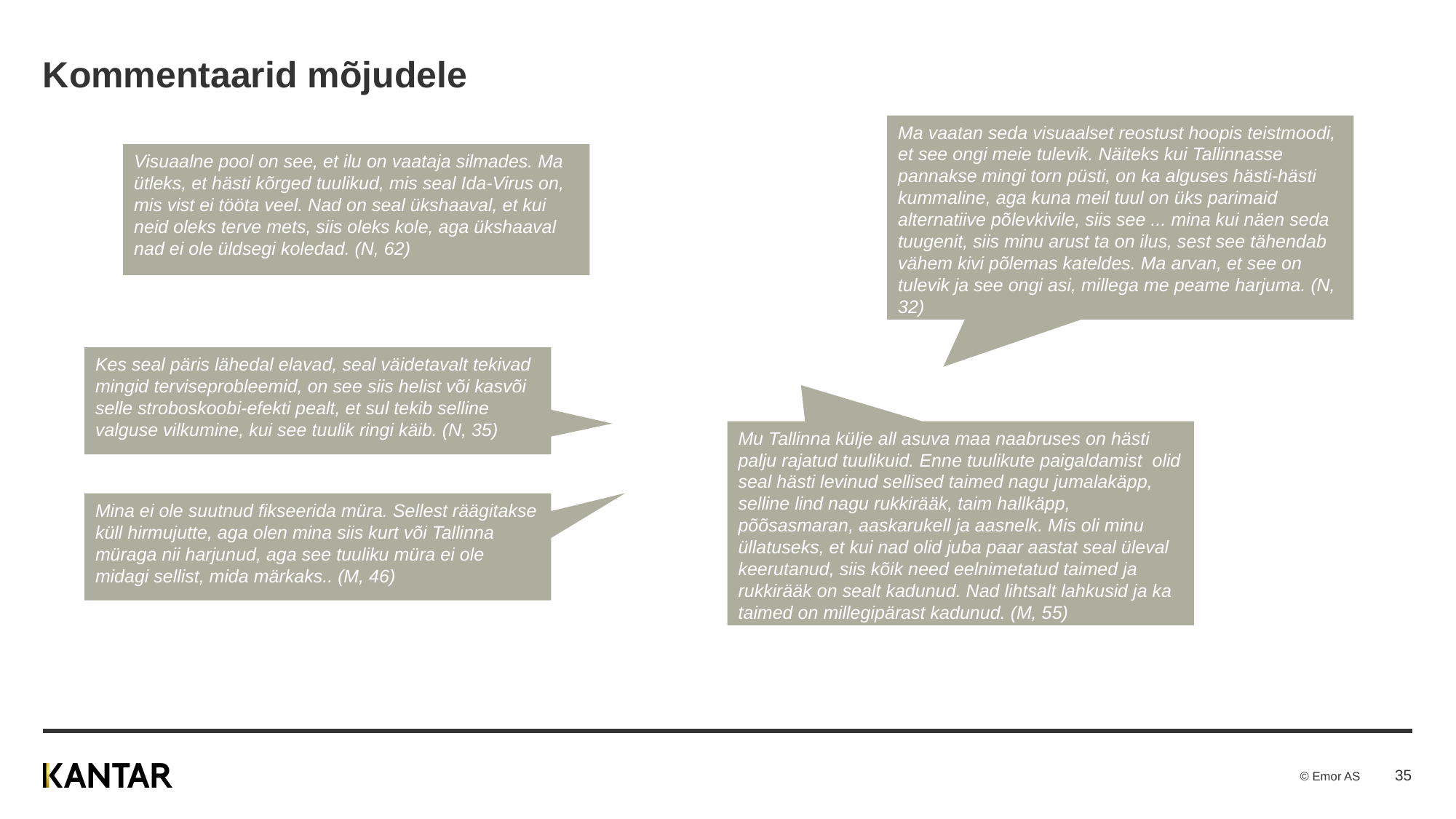

# Kommentaarid mõjudele
Ma vaatan seda visuaalset reostust hoopis teistmoodi, et see ongi meie tulevik. Näiteks kui Tallinnasse pannakse mingi torn püsti, on ka alguses hästi-hästi kummaline, aga kuna meil tuul on üks parimaid alternatiive põlevkivile, siis see ... mina kui näen seda tuugenit, siis minu arust ta on ilus, sest see tähendab vähem kivi põlemas kateldes. Ma arvan, et see on tulevik ja see ongi asi, millega me peame harjuma. (N, 32)
Visuaalne pool on see, et ilu on vaataja silmades. Ma ütleks, et hästi kõrged tuulikud, mis seal Ida-Virus on, mis vist ei tööta veel. Nad on seal ükshaaval, et kui neid oleks terve mets, siis oleks kole, aga ükshaaval nad ei ole üldsegi koledad. (N, 62)
Kes seal päris lähedal elavad, seal väidetavalt tekivad mingid terviseprobleemid, on see siis helist või kasvõi selle stroboskoobi-efekti pealt, et sul tekib selline valguse vilkumine, kui see tuulik ringi käib. (N, 35)
Mu Tallinna külje all asuva maa naabruses on hästi palju rajatud tuulikuid. Enne tuulikute paigaldamist  olid seal hästi levinud sellised taimed nagu jumalakäpp, selline lind nagu rukkirääk, taim hallkäpp, põõsasmaran, aaskarukell ja aasnelk. Mis oli minu üllatuseks, et kui nad olid juba paar aastat seal üleval keerutanud, siis kõik need eelnimetatud taimed ja rukkirääk on sealt kadunud. Nad lihtsalt lahkusid ja ka taimed on millegipärast kadunud. (M, 55)
Mina ei ole suutnud fikseerida müra. Sellest räägitakse küll hirmujutte, aga olen mina siis kurt või Tallinna müraga nii harjunud, aga see tuuliku müra ei ole midagi sellist, mida märkaks.. (M, 46)
35